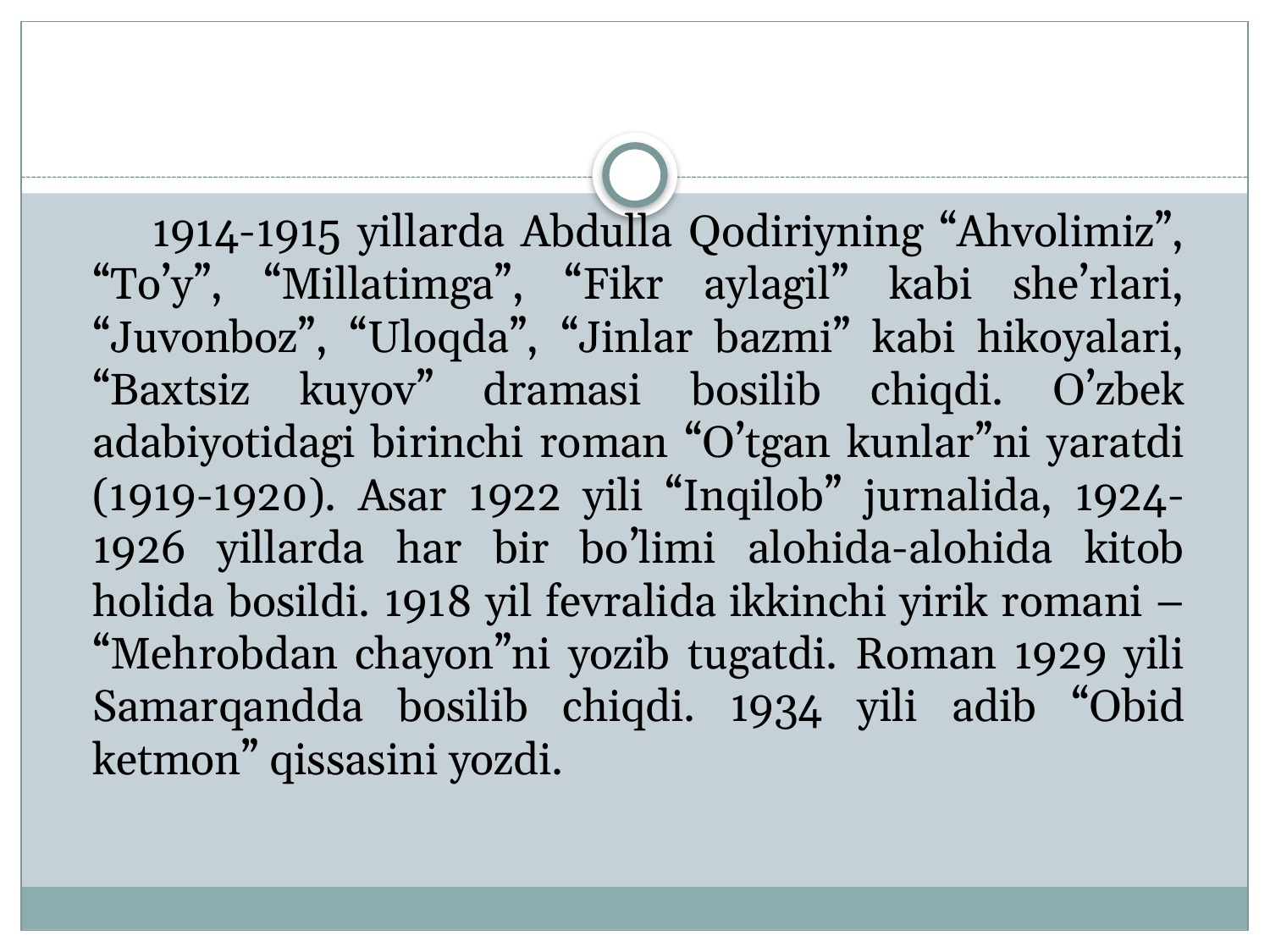

1914-1915 yillarda Abdulla Qodiriyning “Ahvolimiz”, “To’y”, “Millatimga”, “Fikr aylagil” kabi she’rlari, “Juvonboz”, “Uloqda”, “Jinlar bazmi” kabi hikoyalari, “Baxtsiz kuyov” dramasi bosilib chiqdi. O’zbek adabiyotidagi birinchi roman “O’tgan kunlar”ni yaratdi (1919-1920). Asar 1922 yili “Inqilob” jurnalida, 1924-1926 yillarda har bir bo’limi alohida-alohida kitob holida bosildi. 1918 yil fevralida ikkinchi yirik romani – “Mehrobdan chayon”ni yozib tugatdi. Roman 1929 yili Samarqandda bosilib chiqdi. 1934 yili adib “Obid ketmon” qissasini yozdi.